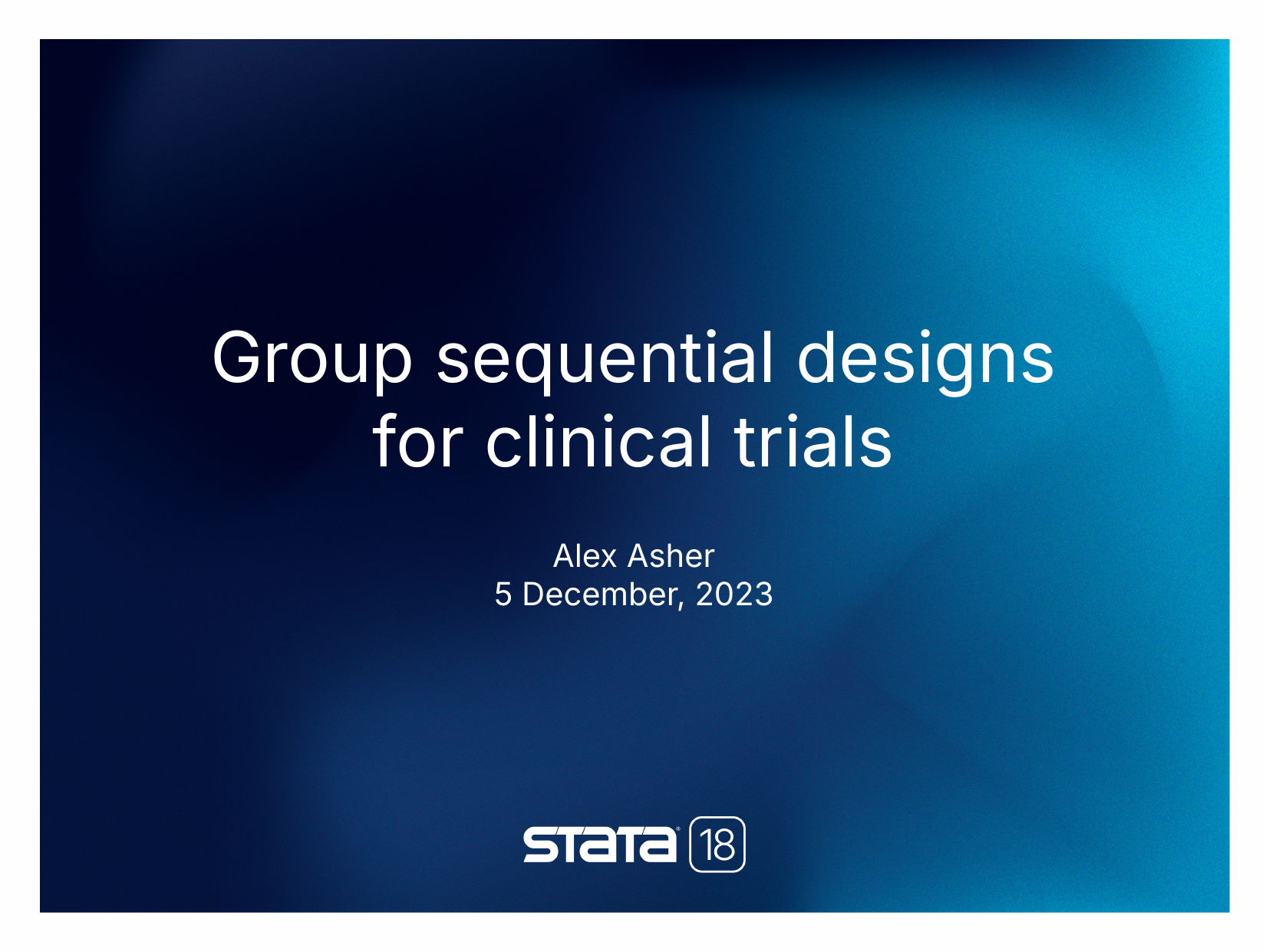

Group sequential designs
for clinical trials
Alex Asher
5 December, 2023